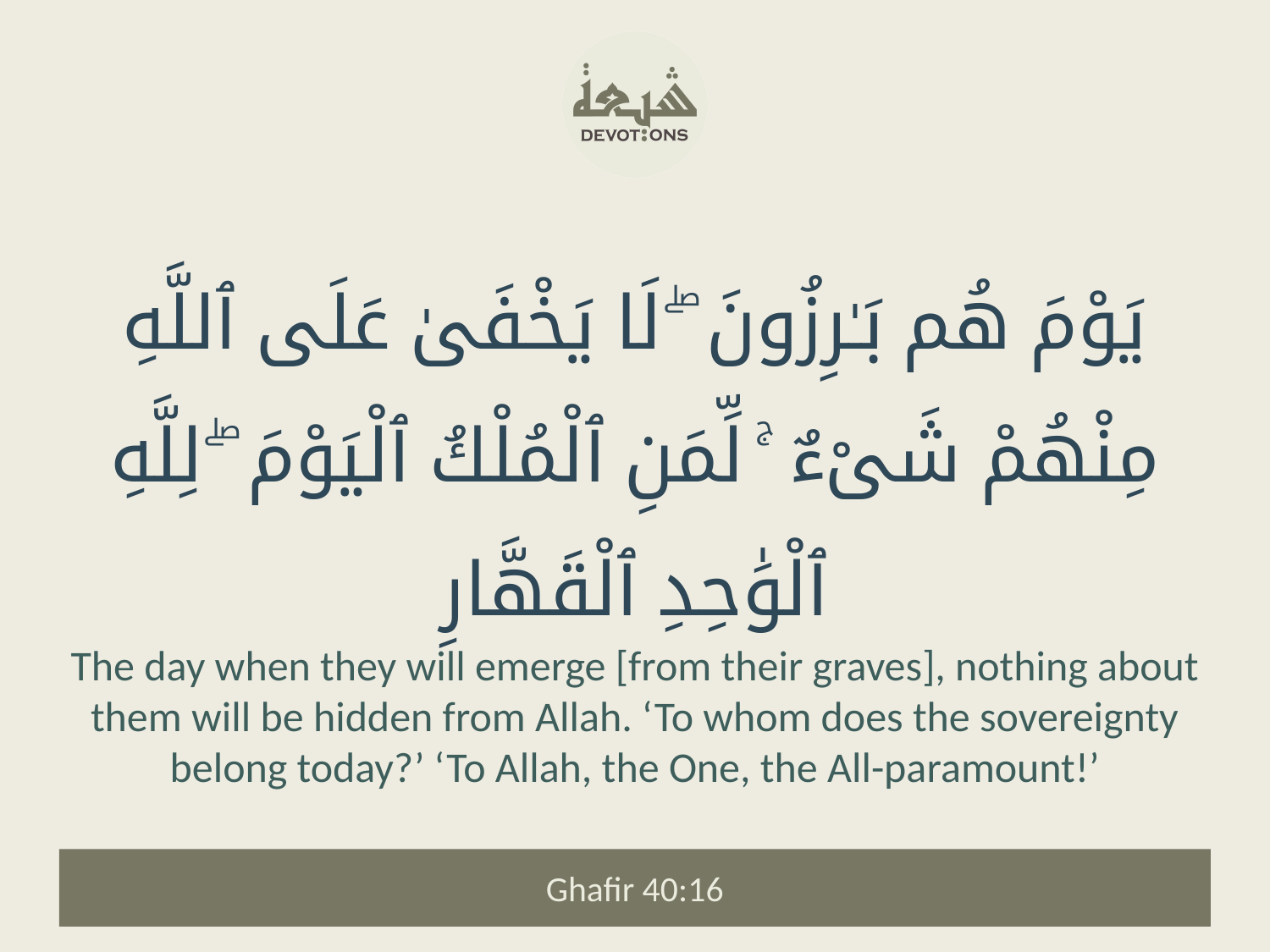

يَوْمَ هُم بَـٰرِزُونَ ۖ لَا يَخْفَىٰ عَلَى ٱللَّهِ مِنْهُمْ شَىْءٌ ۚ لِّمَنِ ٱلْمُلْكُ ٱلْيَوْمَ ۖ لِلَّهِ ٱلْوَٰحِدِ ٱلْقَهَّارِ
The day when they will emerge [from their graves], nothing about them will be hidden from Allah. ‘To whom does the sovereignty belong today?’ ‘To Allah, the One, the All-paramount!’
Ghafir 40:16